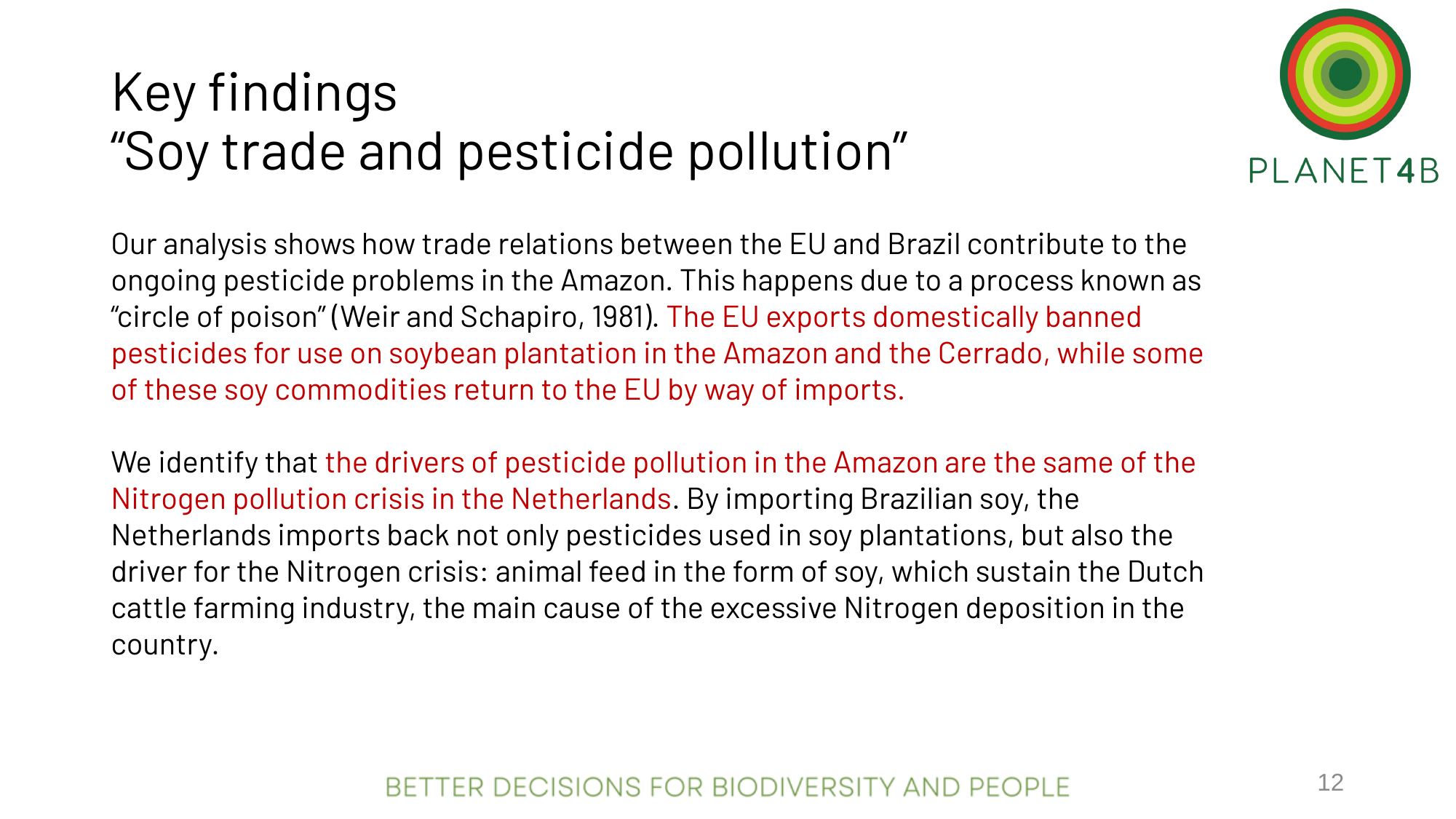

# Key findings “Soy trade and pesticide pollution”
Our analysis shows how trade relations between the EU and Brazil contribute to the ongoing pesticide problems in the Amazon. This happens due to a process known as “circle of poison” (Weir and Schapiro, 1981). The EU exports domestically banned pesticides for use on soybean plantation in the Amazon and the Cerrado, while some of these soy commodities return to the EU by way of imports.

We identify that the drivers of pesticide pollution in the Amazon are the same of the Nitrogen pollution crisis in the Netherlands. By importing Brazilian soy, the Netherlands imports back not only pesticides used in soy plantations, but also the driver for the Nitrogen crisis: animal feed in the form of soy, which sustain the Dutch cattle farming industry, the main cause of the excessive Nitrogen deposition in the country.

12